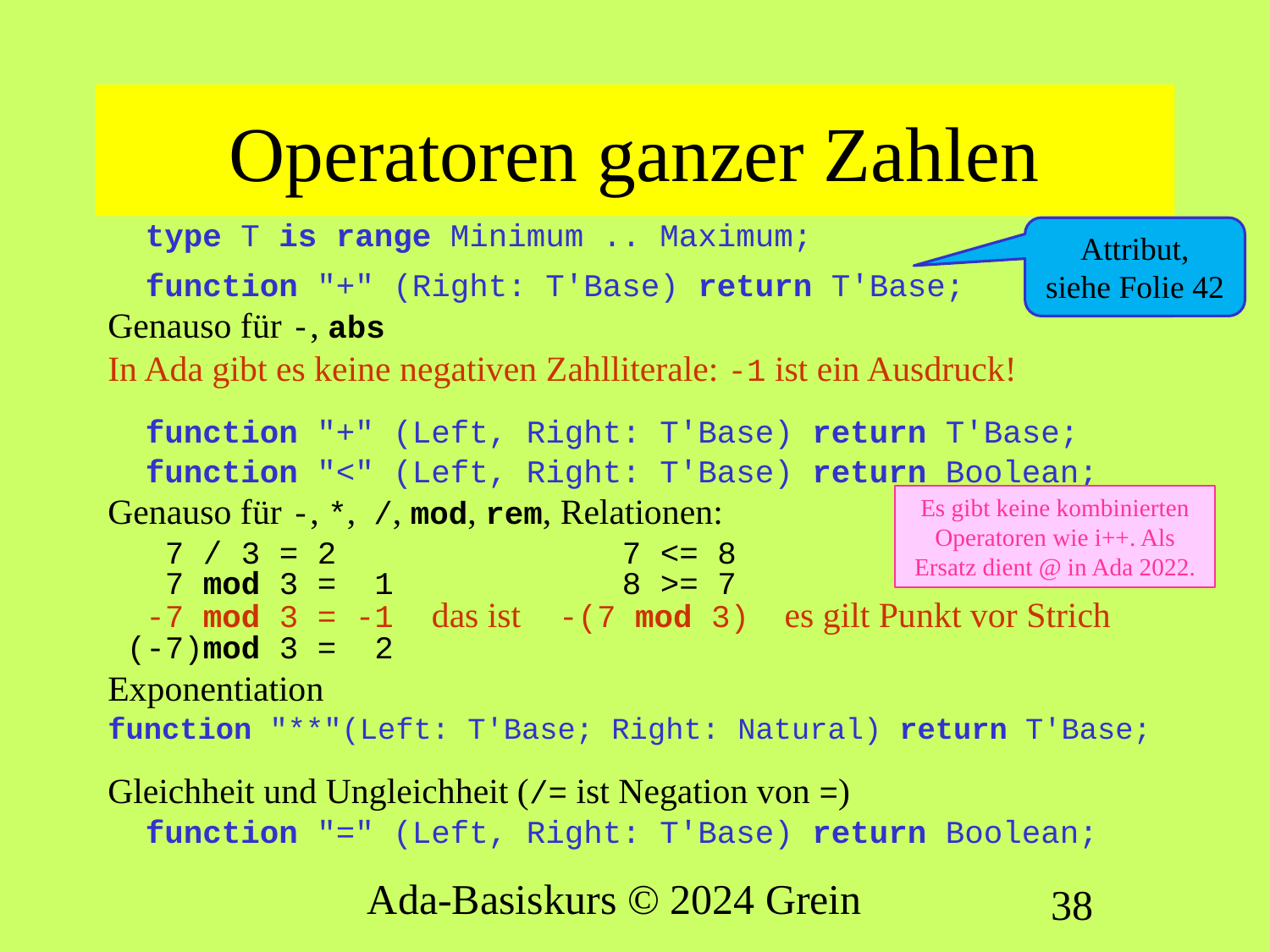

# Operatoren ganzer Zahlen
type T is range Minimum .. Maximum;
function "+" (Right: T'Base) return T'Base;
Genauso für -, abs
In Ada gibt es keine negativen Zahlliterale: -1 ist ein Ausdruck!

function "+" (Left, Right: T'Base) return T'Base;
function "<" (Left, Right: T'Base) return Boolean;
Genauso für -, *,  /, mod, rem, Relationen:
   7 / 3 = 2               7 <= 8
   7 mod 3 =  1            8 >= 7
  -7 mod 3 = -1  das ist  -(7 mod 3)   es gilt Punkt vor Strich
 (-7)mod 3 =  2
Exponentiation
function "**"(Left: T'Base; Right: Natural) return T'Base;

Gleichheit und Ungleichheit (/= ist Negation von =)
function "=" (Left, Right: T'Base) return Boolean;

Attribut,
siehe Folie 42
Es gibt keine kombinierten Operatoren wie i++. Als Ersatz dient @ in Ada 2022.
Ada-Basiskurs © 2024 Grein
38